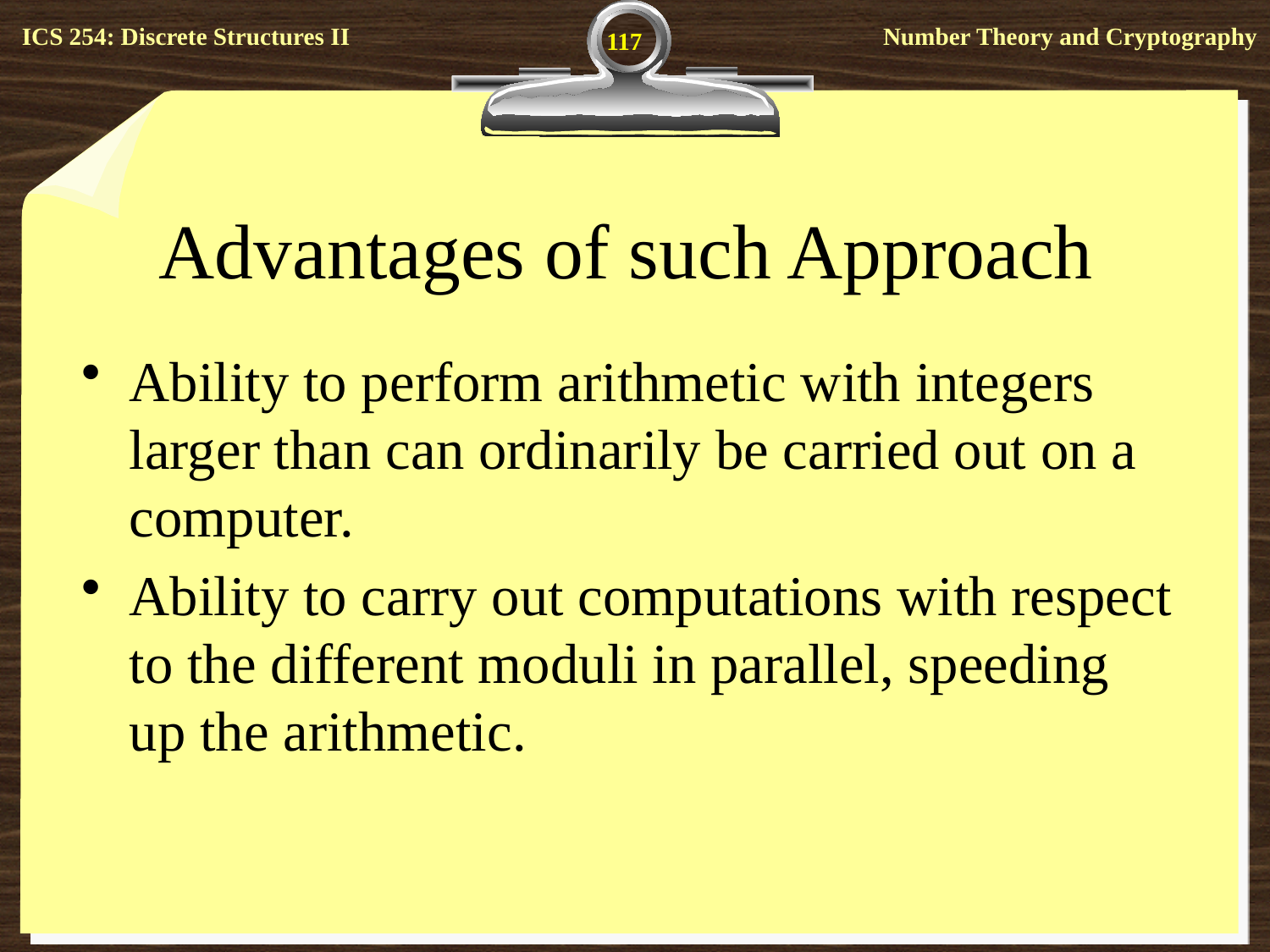

117
# Advantages of such Approach
Ability to perform arithmetic with integers larger than can ordinarily be carried out on a computer.
Ability to carry out computations with respect to the different moduli in parallel, speeding up the arithmetic.